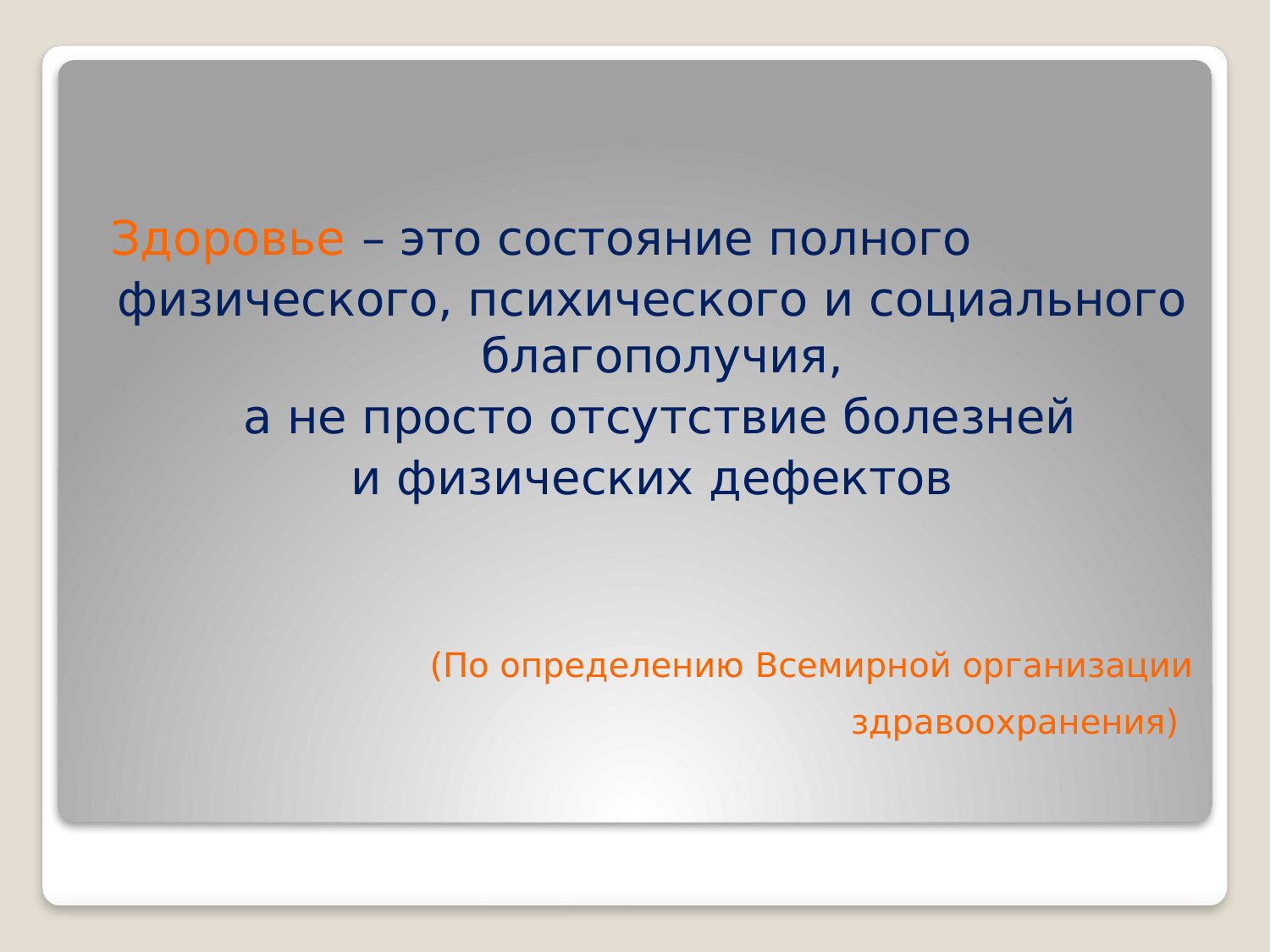

Здоровье – это состояние полного
 физического, психического и социального благополучия,
  а не просто отсутствие болезней
 и физических дефектов

 (По определению Всемирной организации здравоохранения)
#